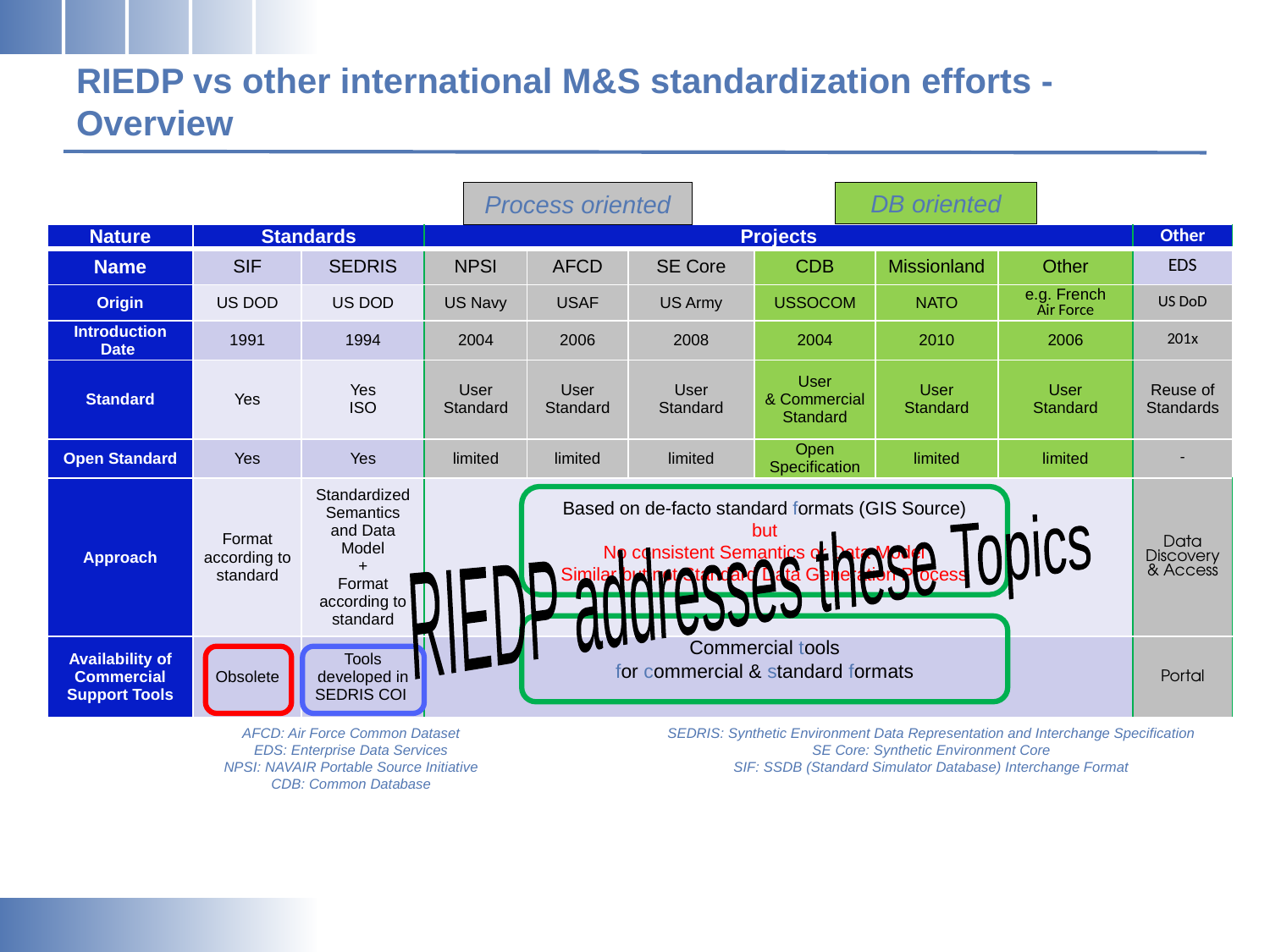

# RIEDP vs other international M&S standardization efforts - Overview
DB oriented
Process oriented

| Nature | Standards |  | Projects |  |  |  |  |  | Other |
| --- | --- | --- | --- | --- | --- | --- | --- | --- | --- |
| Name | SIF | SEDRIS | NPSI | AFCD | SE Core | CDB | Missionland | Other | EDS |
| Origin | US DOD | US DOD | US Navy | USAF | US Army | USSOCOM | NATO | e.g. French Air Force | US DoD |
| Introduction Date | 1991 | 1994 | 2004 | 2006 | 2008 | 2004 | 2010 | 2006 | 201x |
| Standard | Yes | Yes ISO | User Standard | User Standard | User Standard | User & Commercial Standard | User Standard | User Standard | Reuse of Standards |
| Open Standard | Yes | Yes | limited | limited | limited | Open Specification | limited | limited | - |
| Approach | Format according to standard | Standardized Semantics and Data Model + Format according to standard |  |  |  |  |  |  | Data Discovery & Access |
| Availability of Commercial Support Tools | Obsolete | Tools developed in SEDRIS COI |  |  |  |  |  |  | Portal |
Based on de-facto standard formats (GIS Source)
but
No consistent Semantics or Data Model
Similar but not Standard Data Generation Process
RIEDP addresses these Topics
Commercial tools
for commercial & standard formats

AFCD: Air Force Common Dataset
EDS: Enterprise Data Services
NPSI: NAVAIR Portable Source Initiative
CDB: Common Database
SEDRIS: Synthetic Environment Data Representation and Interchange Specification
SE Core: Synthetic Environment Core
SIF: SSDB (Standard Simulator Database) Interchange Format